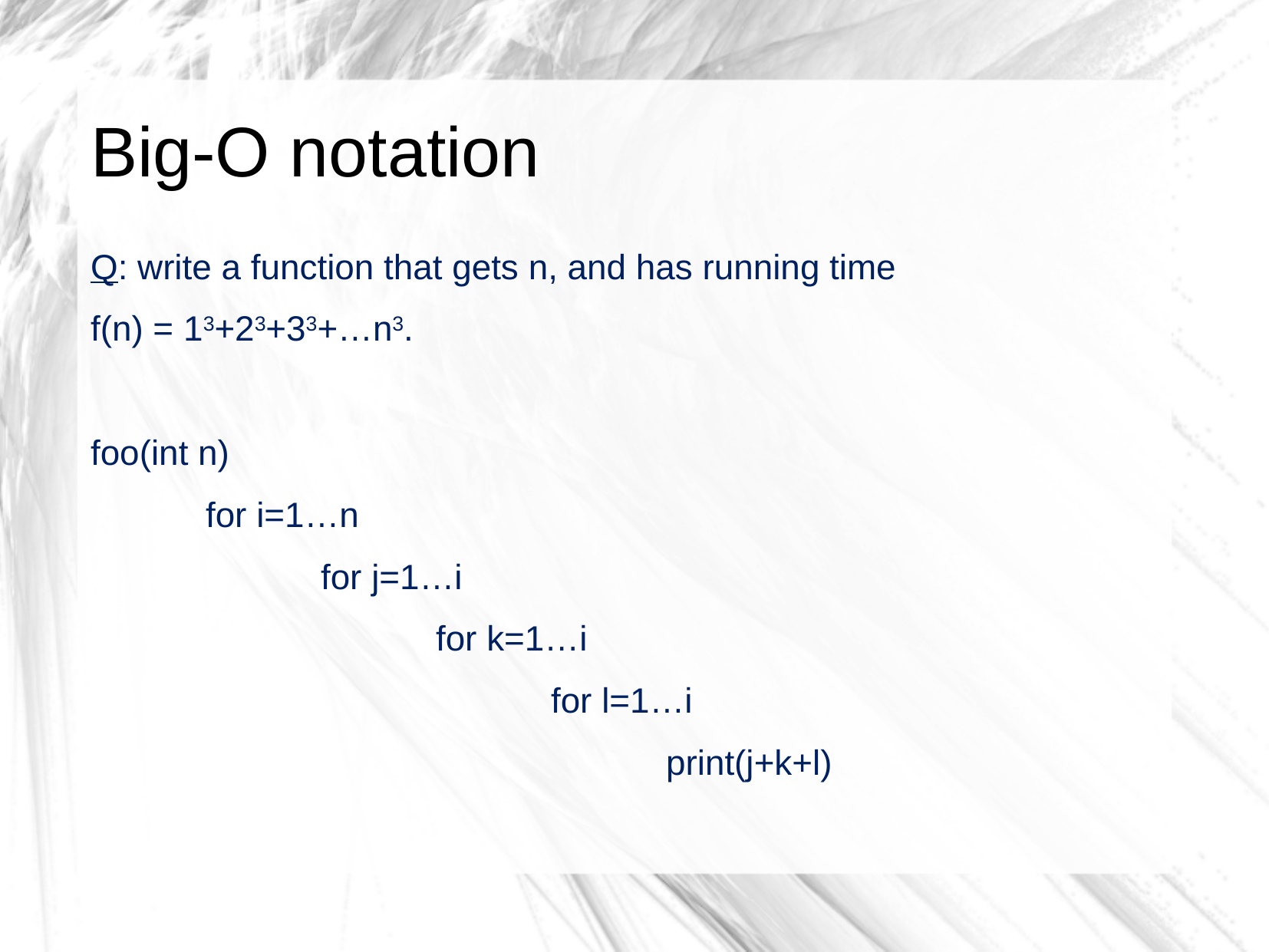

# Big-O notation
Q: write a function that gets n, and has running time
f(n) = 13+23+33+…n3.

foo(int n)
	for i=1…n
		for j=1…i
			for k=1…i
				for l=1…i
					print(j+k+l)